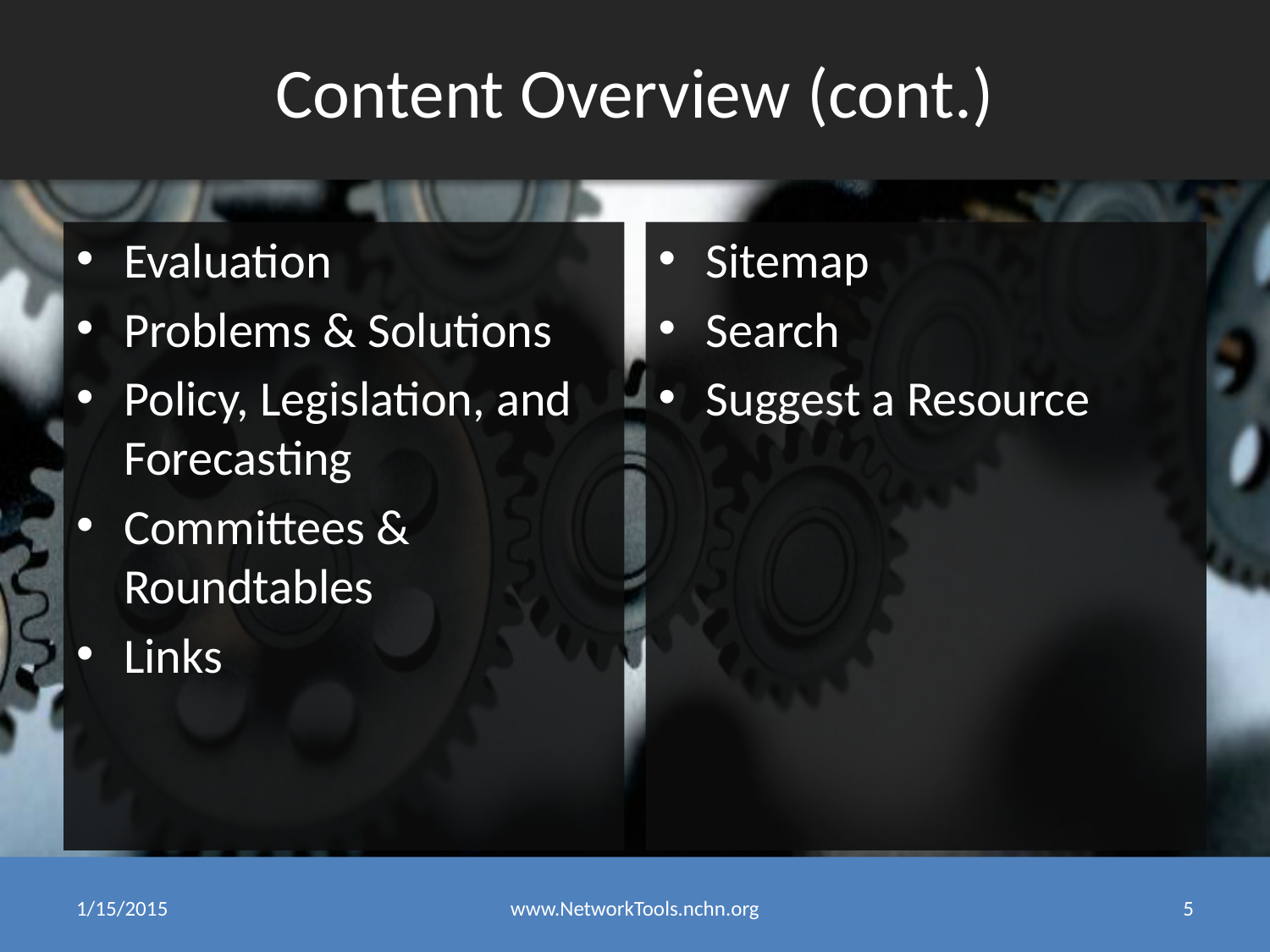

# Content Overview (cont.)
Evaluation
Problems & Solutions
Policy, Legislation, and Forecasting
Committees & Roundtables
Links
Sitemap
Search
Suggest a Resource
1/15/2015
www.NetworkTools.nchn.org
5